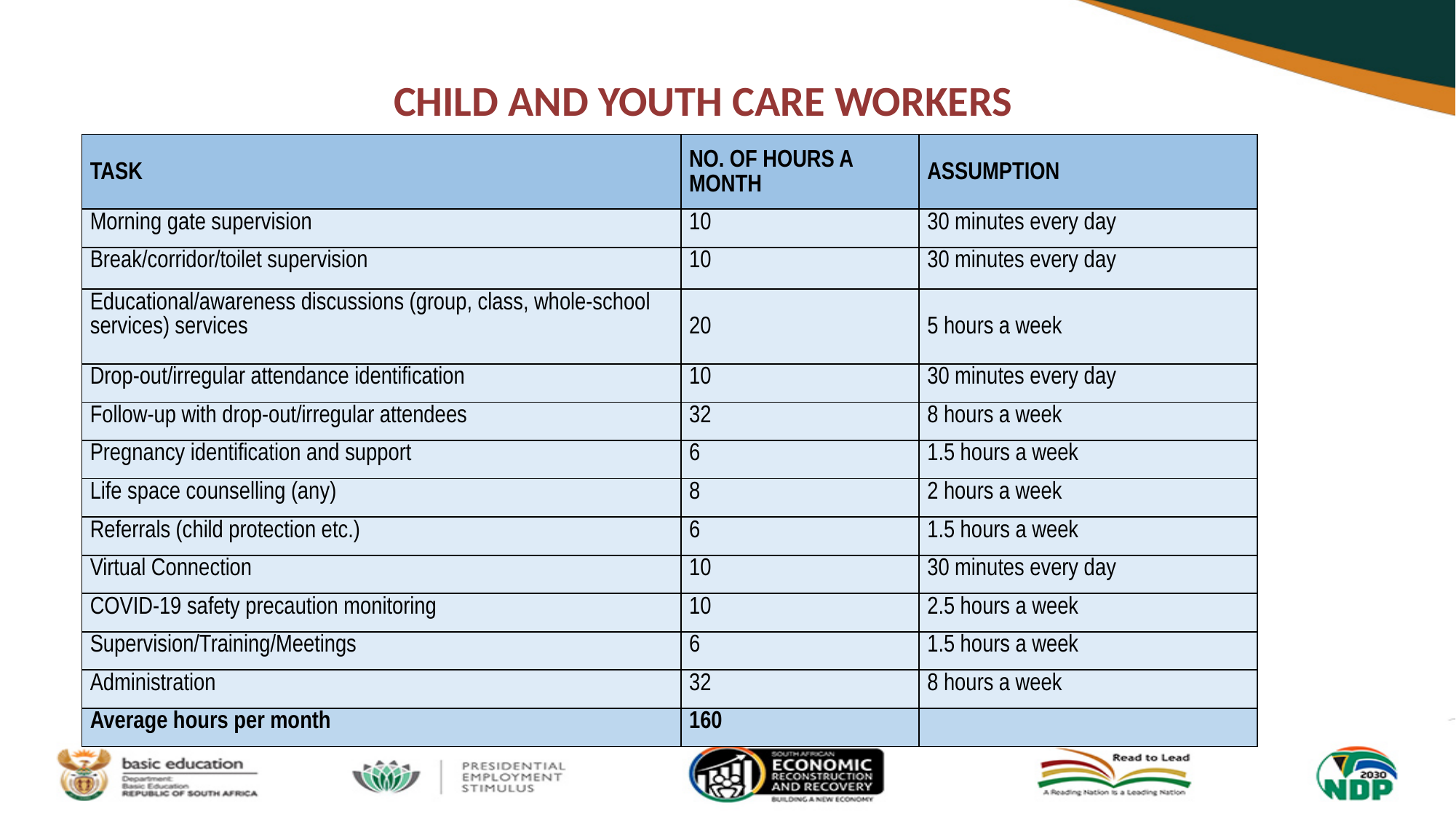

# CHILD AND YOUTH CARE WORKERS
| TASK | NO. OF HOURS A MONTH | ASSUMPTION |
| --- | --- | --- |
| Morning gate supervision | 10 | 30 minutes every day |
| Break/corridor/toilet supervision | 10 | 30 minutes every day |
| Educational/awareness discussions (group, class, whole-school services) services | 20 | 5 hours a week |
| Drop-out/irregular attendance identification | 10 | 30 minutes every day |
| Follow-up with drop-out/irregular attendees | 32 | 8 hours a week |
| Pregnancy identification and support | 6 | 1.5 hours a week |
| Life space counselling (any) | 8 | 2 hours a week |
| Referrals (child protection etc.) | 6 | 1.5 hours a week |
| Virtual Connection | 10 | 30 minutes every day |
| COVID-19 safety precaution monitoring | 10 | 2.5 hours a week |
| Supervision/Training/Meetings | 6 | 1.5 hours a week |
| Administration | 32 | 8 hours a week |
| Average hours per month | 160 |  |